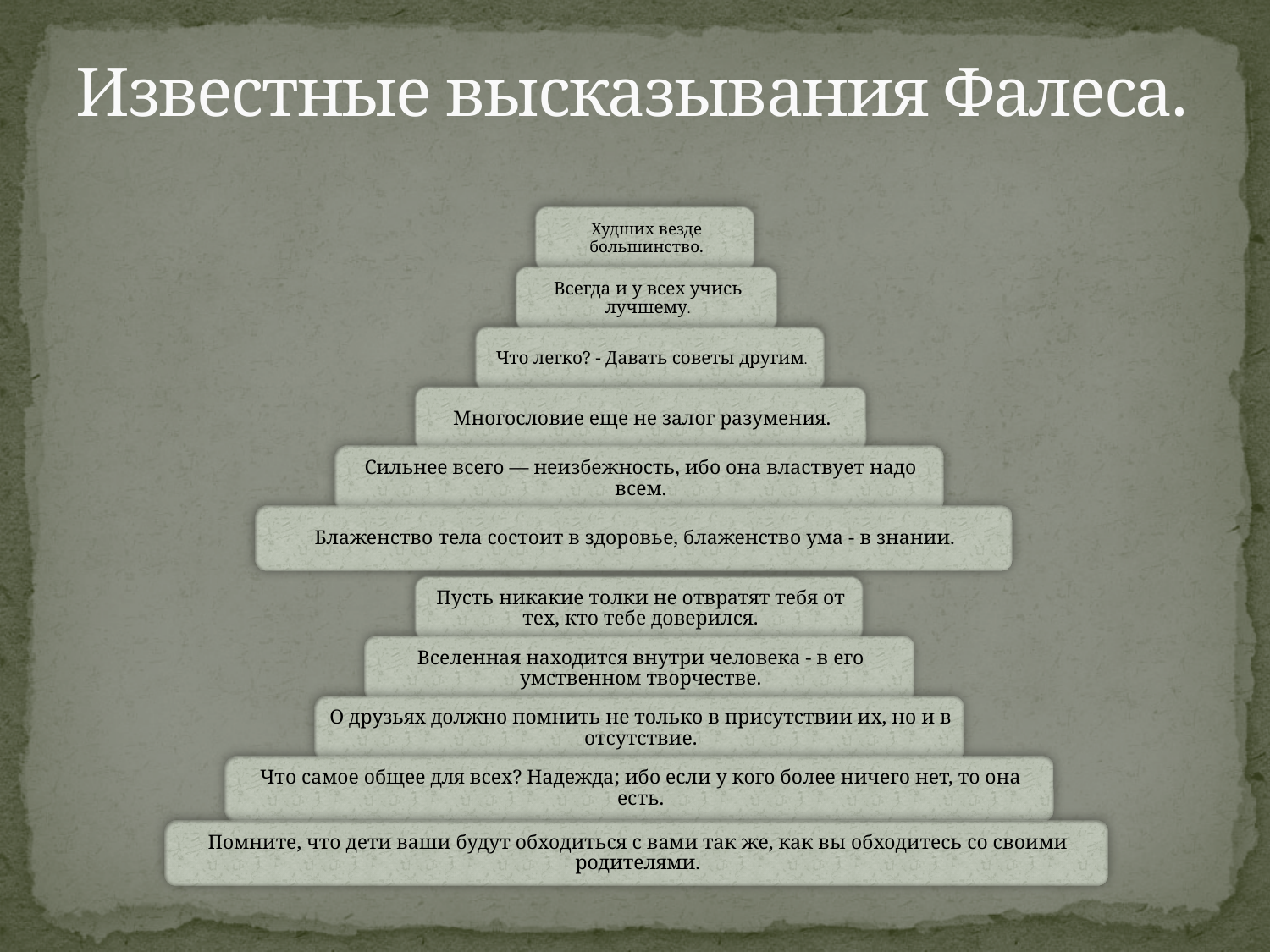

# Известные высказывания Фалеса.
Худших везде большинство.
Всегда и у всех учись лучшему.
Что легко? - Давать советы другим.
Многословие еще не залог разумения.
Сильнее всего — неизбежность, ибо она властвует надо всем.
Блаженство тела состоит в здоровье, блаженство ума - в знании.
Пусть никакие толки не отвратят тебя от тех, кто тебе доверился.
Вселенная находится внутри человека - в его умственном творчестве.
О друзьях должно помнить не только в присутствии их, но и в отсутствие.
Что самое общее для всех? Надежда; ибо если у кого более ничего нет, то она есть.
Помните, что дети ваши будут обходиться с вами так же, как вы обходитесь со своими родителями.